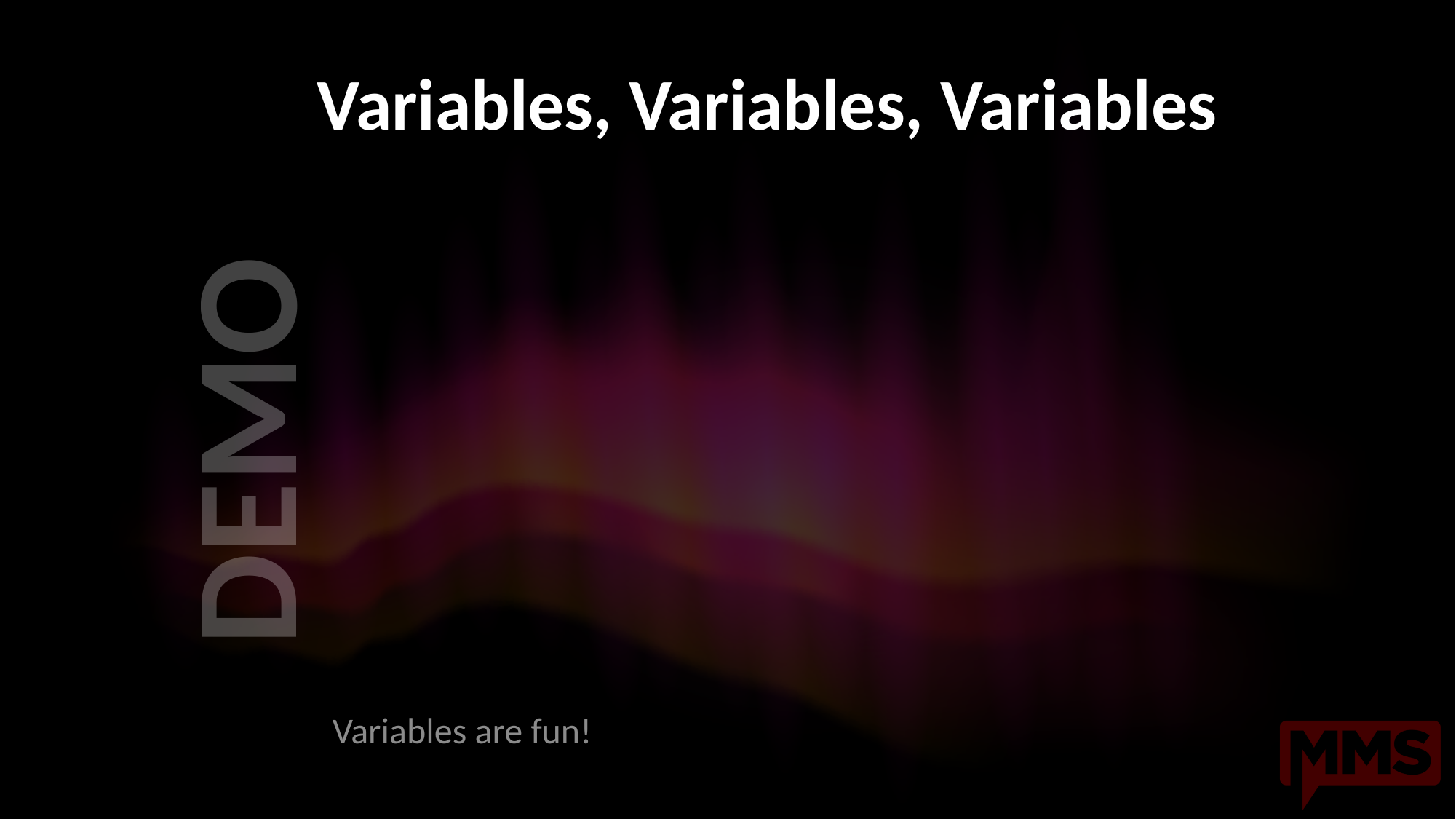

# Variables, Variables, Variables
Variables are fun!